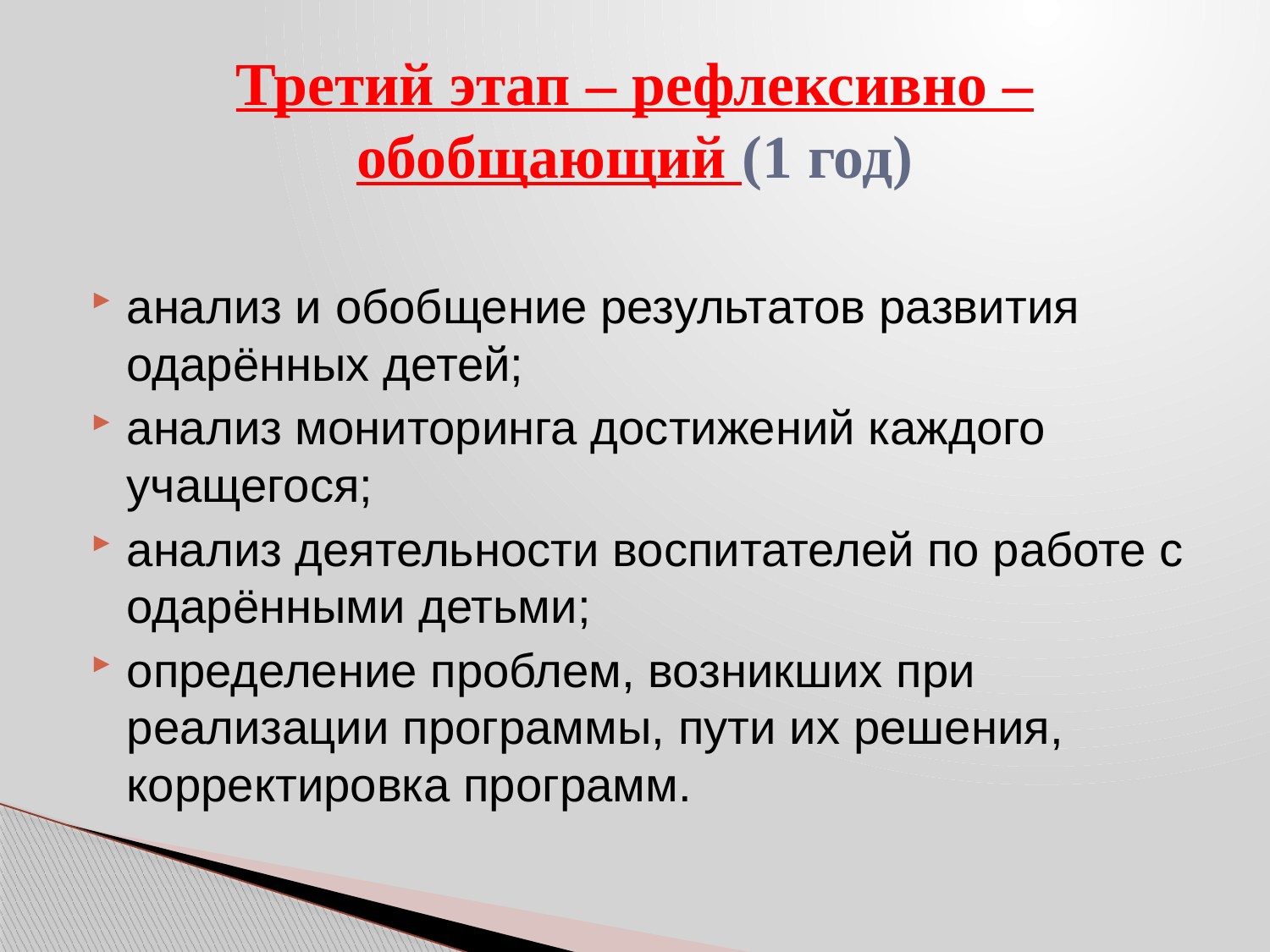

# Третий этап – рефлексивно – обобщающий (1 год)

анализ и обобщение результатов развития одарённых детей;
анализ мониторинга достижений каждого учащегося;
анализ деятельности воспитателей по работе с одарёнными детьми;
определение проблем, возникших при реализации программы, пути их решения, корректировка программ.